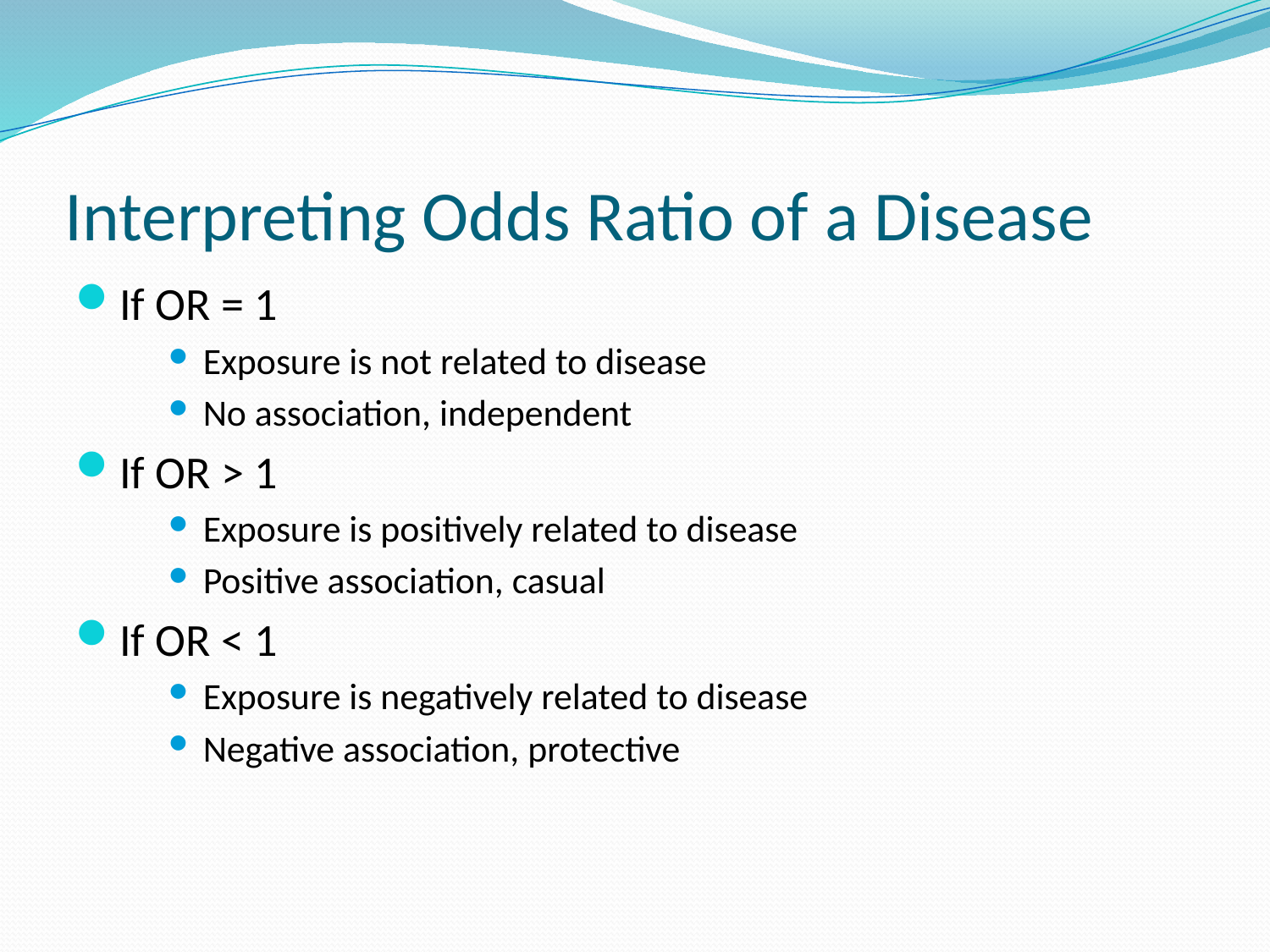

# Interpreting Odds Ratio of a Disease
If OR = 1
Exposure is not related to disease
No association, independent
If OR > 1
Exposure is positively related to disease
Positive association, casual
If OR < 1
Exposure is negatively related to disease
Negative association, protective